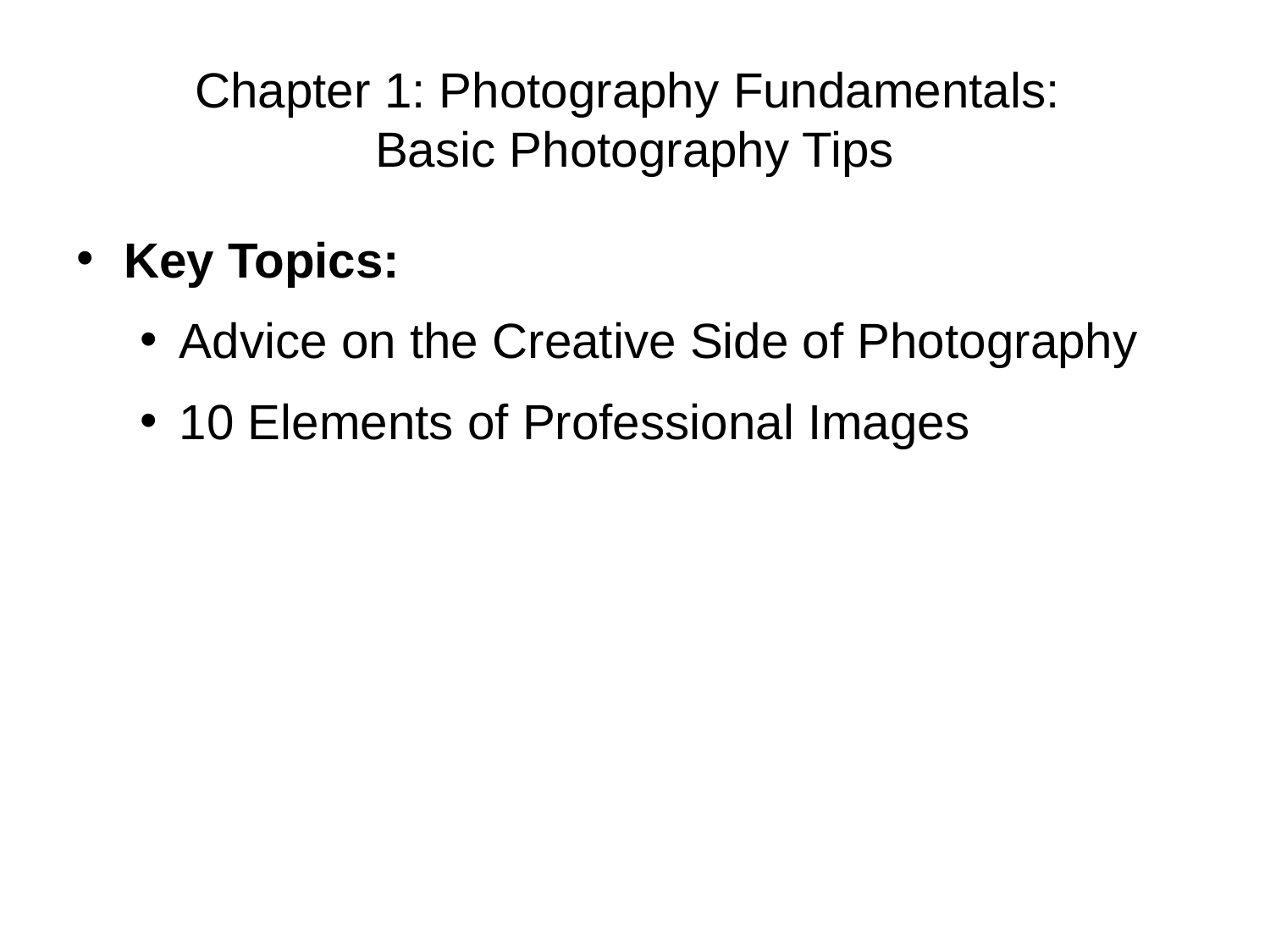

# Chapter 1: Photography Fundamentals: Basic Photography Tips
Key Topics:
Advice on the Creative Side of Photography
10 Elements of Professional Images